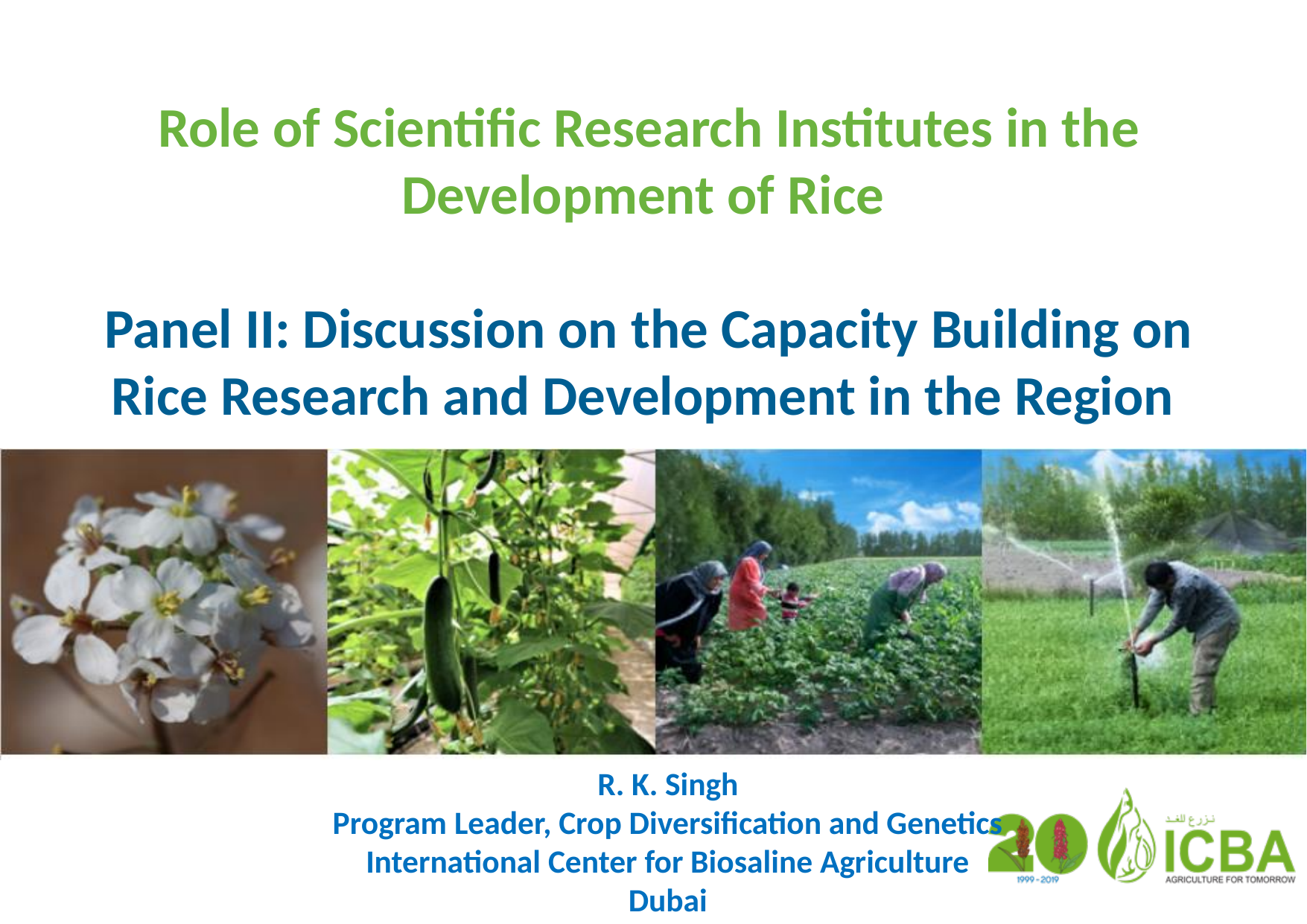

# Role of Scientific Research Institutes in the Development of Rice Panel II: Discussion on the Capacity Building on Rice Research and Development in the Region
R. K. Singh
Program Leader, Crop Diversification and Genetics
International Center for Biosaline Agriculture
Dubai